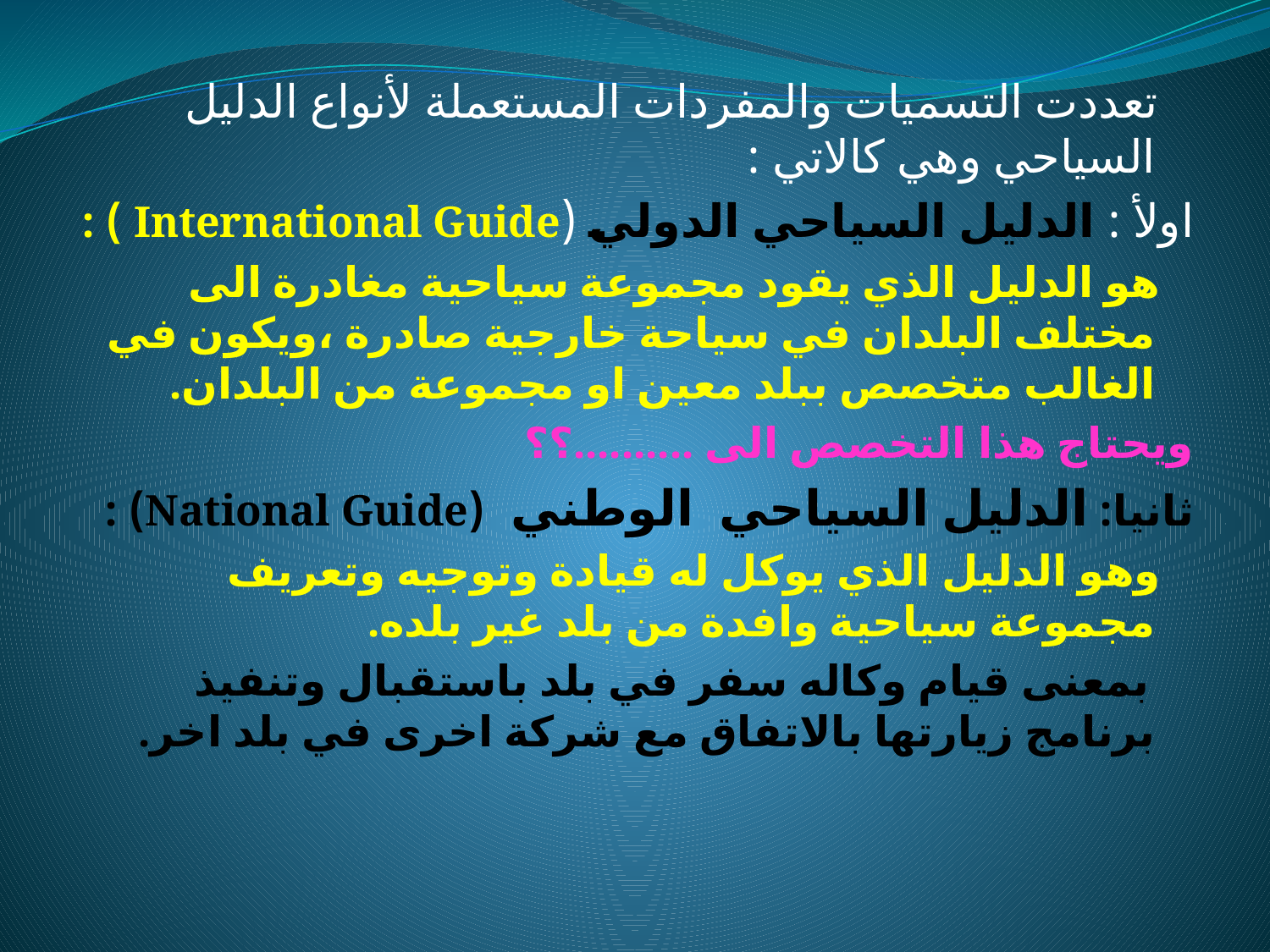

تعددت التسميات والمفردات المستعملة لأنواع الدليل السياحي وهي كالاتي :
اولأ : الدليل السياحي الدولي (International Guide ) :
   هو الدليل الذي يقود مجموعة سياحية مغادرة الى مختلف البلدان في سياحة خارجية صادرة ،ويكون في الغالب متخصص ببلد معين او مجموعة من البلدان.
ويحتاج هذا التخصص الى ..........؟؟
ثانيا: الدليل السياحي  الوطني  (National Guide) :
   وهو الدليل الذي يوكل له قيادة وتوجيه وتعريف مجموعة سياحية وافدة من بلد غير بلده.
    بمعنى قيام وكاله سفر في بلد باستقبال وتنفيذ برنامج زيارتها بالاتفاق مع شركة اخرى في بلد اخر.